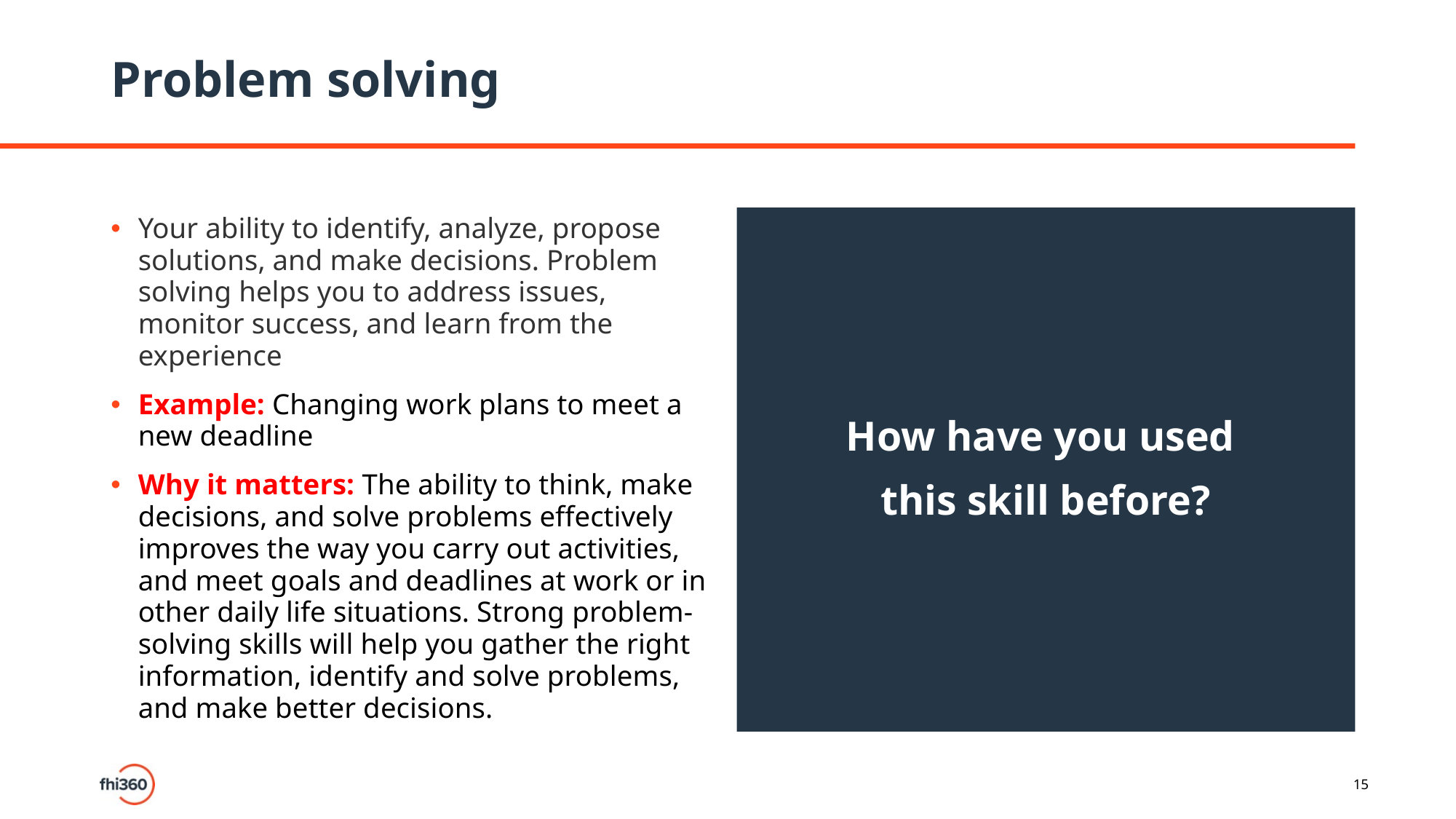

# Problem solving
Your ability to identify, analyze, propose solutions, and make decisions. Problem solving helps you to address issues, monitor success, and learn from the experience
Example: Changing work plans to meet a new deadline
Why it matters: The ability to think, make decisions, and solve problems effectively improves the way you carry out activities, and meet goals and deadlines at work or in other daily life situations. Strong problem-solving skills will help you gather the right information, identify and solve problems, and make better decisions.
How have you used
this skill before?